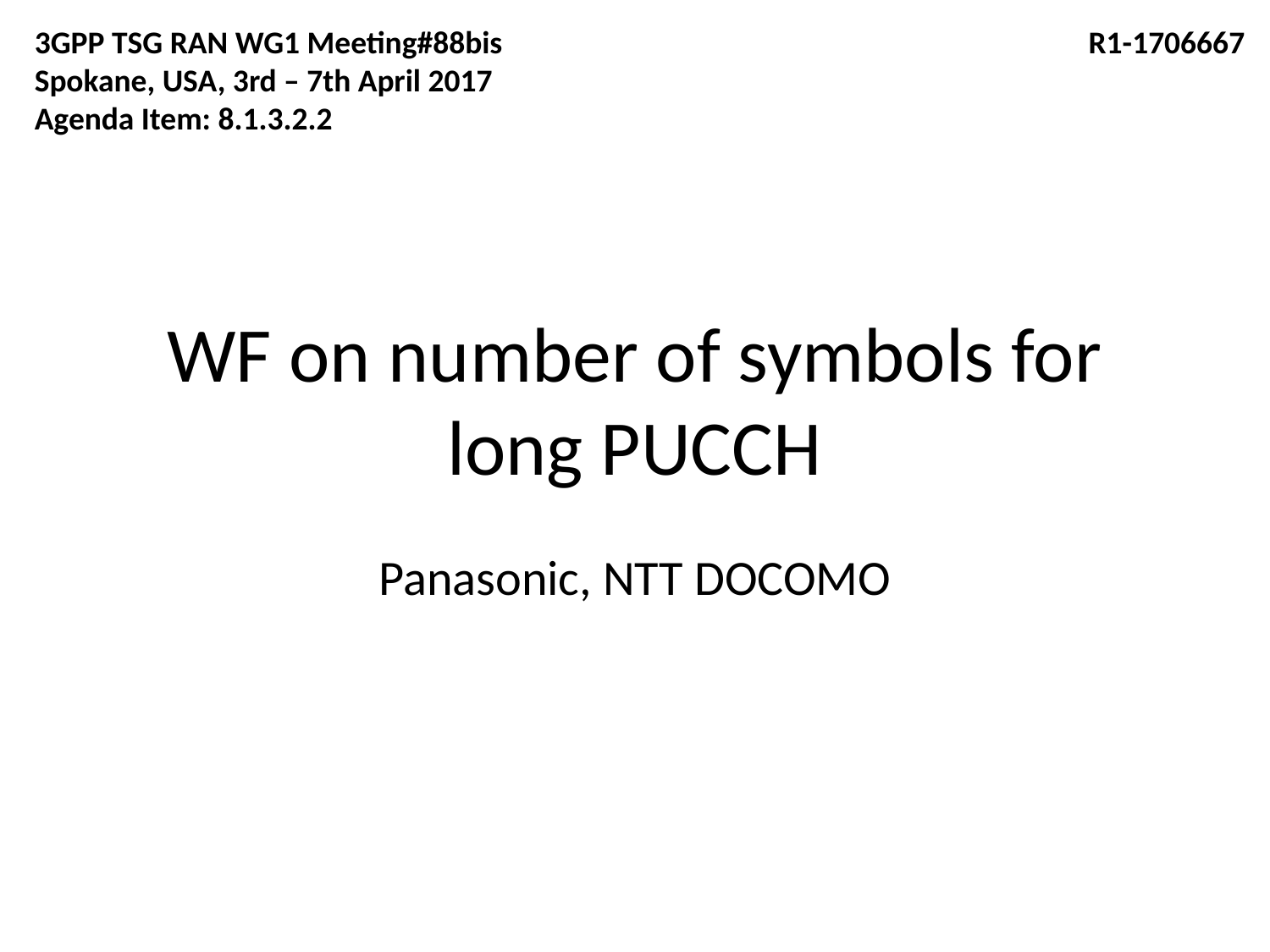

3GPP TSG RAN WG1 Meeting#88bis                                               	                       R1-1706667
Spokane, USA, 3rd – 7th April 2017
Agenda Item: 8.1.3.2.2
# WF on number of symbols for long PUCCH
Panasonic, NTT DOCOMO